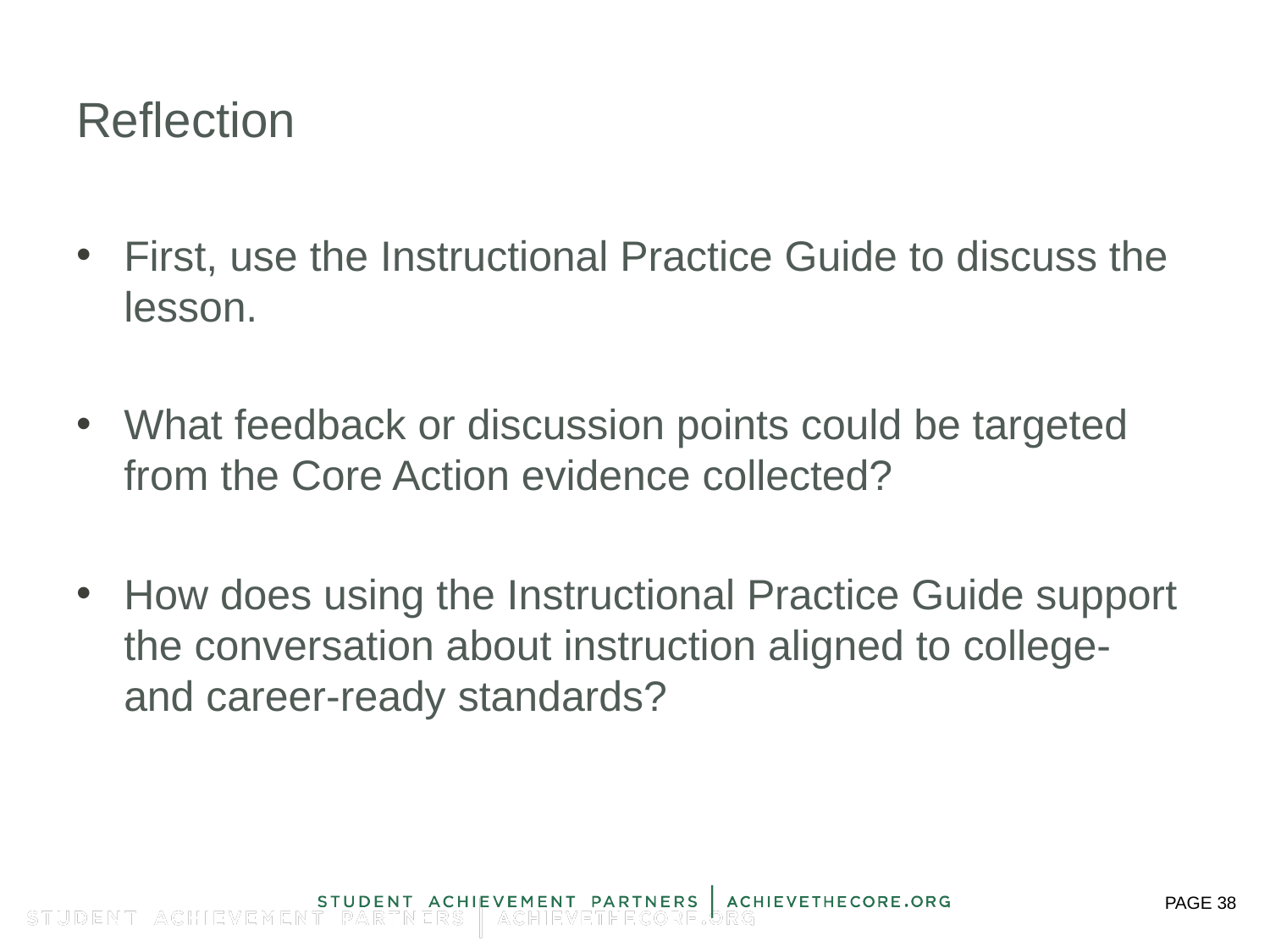

# Reflection
First, use the Instructional Practice Guide to discuss the lesson.

What feedback or discussion points could be targeted from the Core Action evidence collected?

How does using the Instructional Practice Guide support the conversation about instruction aligned to college- and career-ready standards?